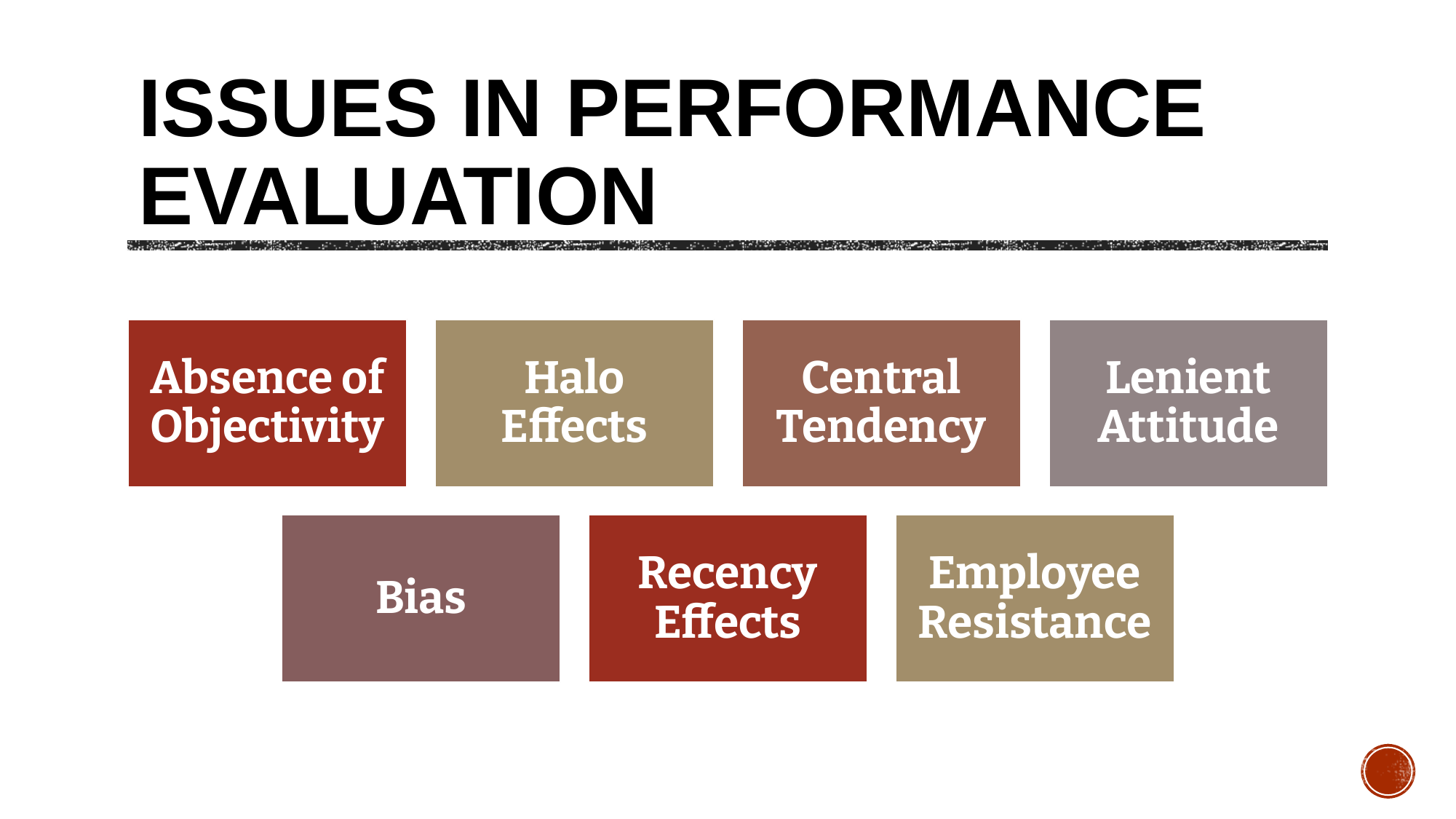

# Issues in Performance Evaluation

Absence of Objectivity
Halo Effects
Central Tendency
Lenient Attitude
Bias
Recency Effects
Employee Resistance